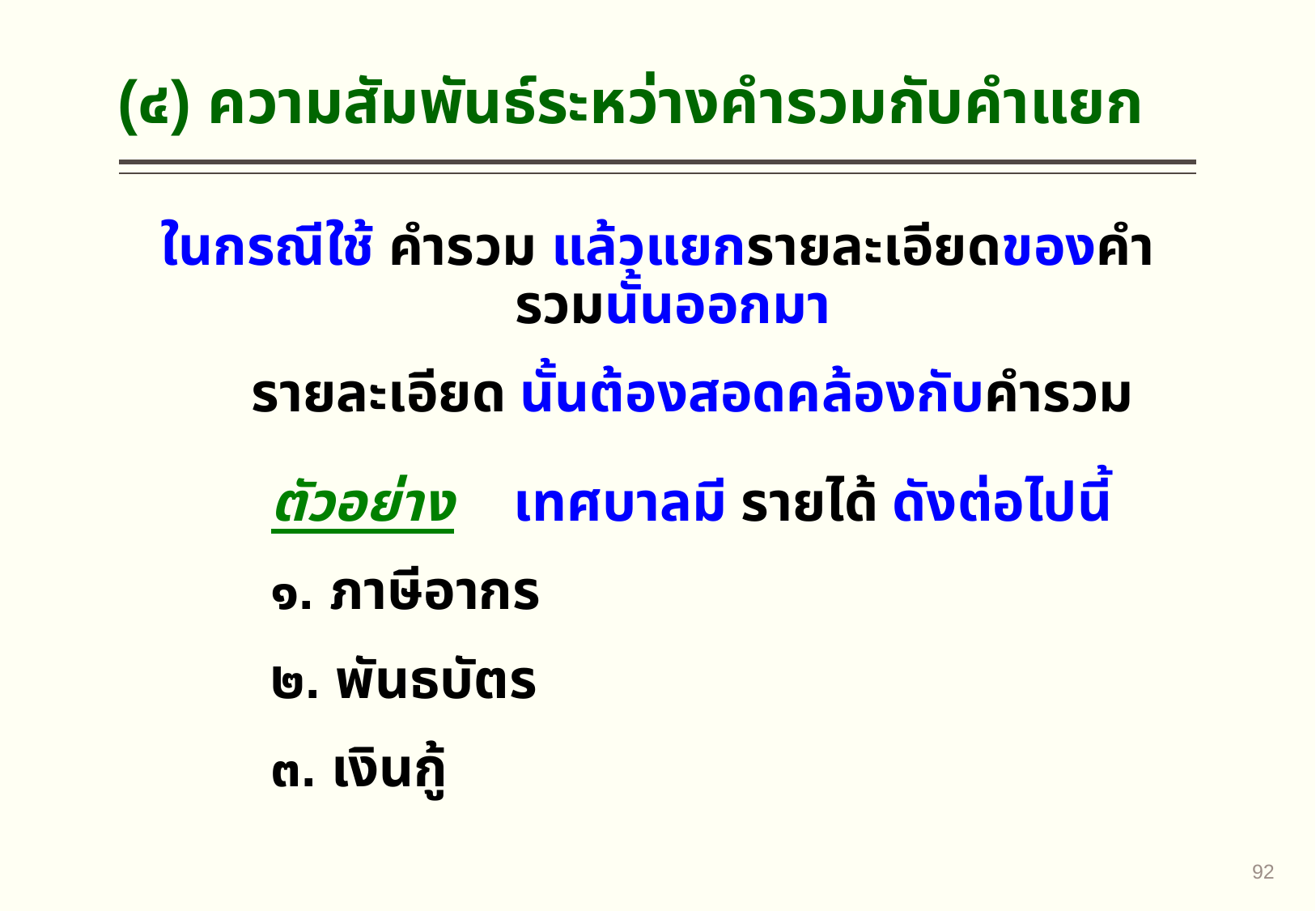

# (๔) ความสัมพันธ์ระหว่างคำรวมกับคำแยก
ในกรณีใช้ คำรวม แล้วแยกรายละเอียดของคำรวมนั้นออกมา
     รายละเอียด นั้นต้องสอดคล้องกับคำรวม
    	ตัวอย่าง	เทศบาลมี รายได้ ดังต่อไปนี้
		๑. ภาษีอากร
		๒. พันธบัตร
		๓. เงินกู้
92